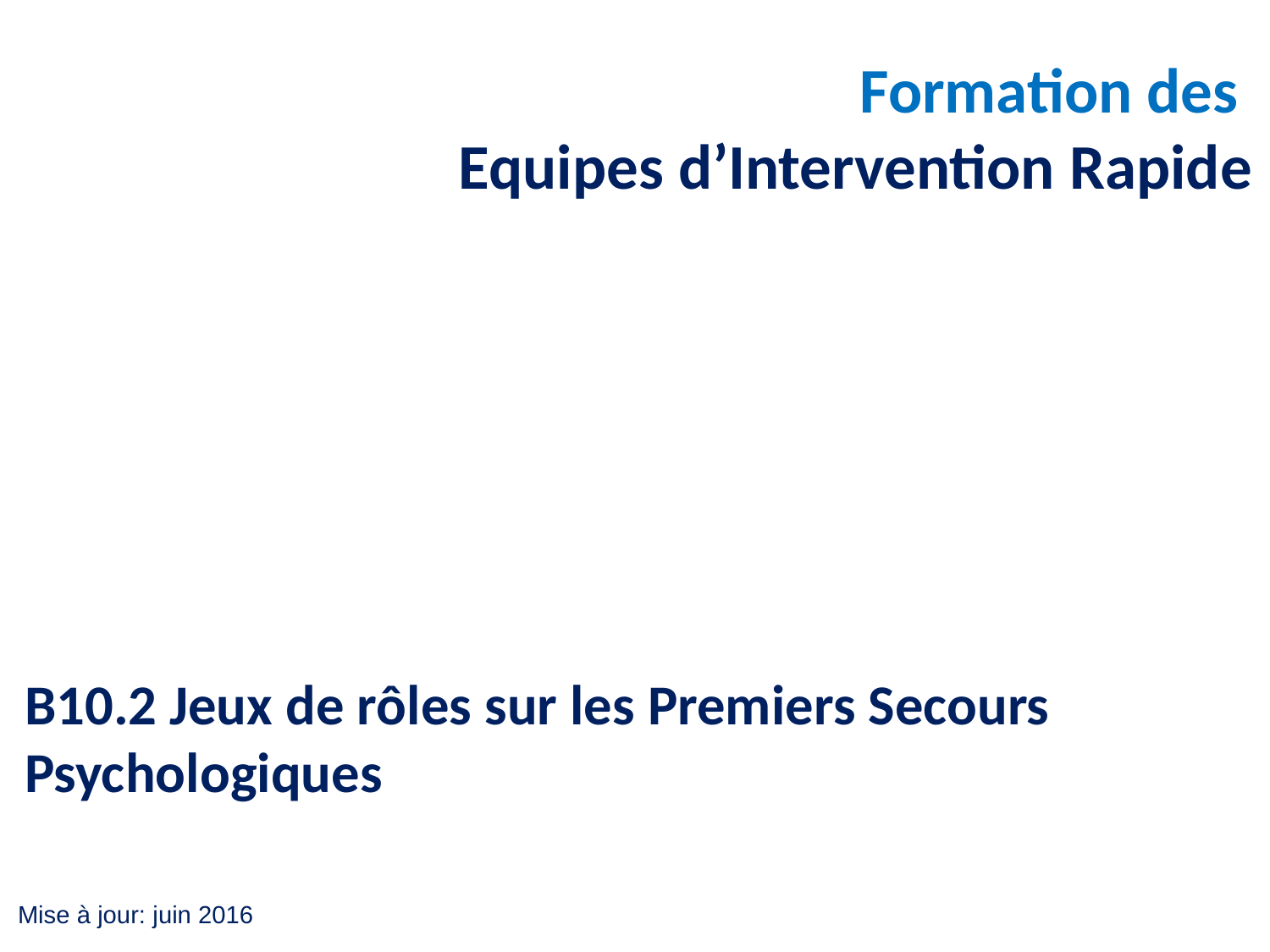

Formation des
Equipes d’Intervention Rapide
B10.2 Jeux de rôles sur les Premiers Secours Psychologiques
Mise à jour: juin 2016